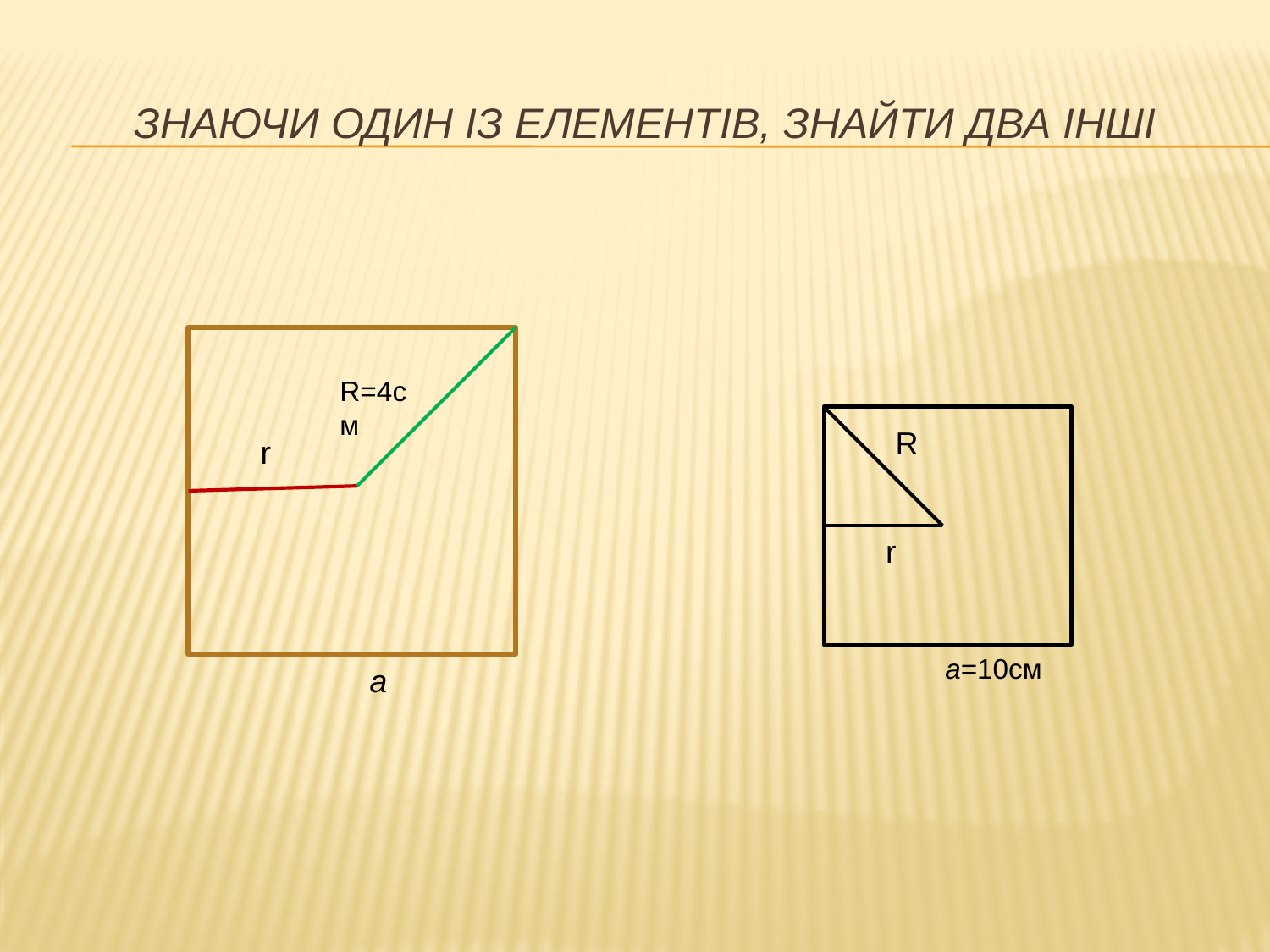

# Знаючи один із елементів, знайти два інші

R=4см

R
r
r
а=10см
а